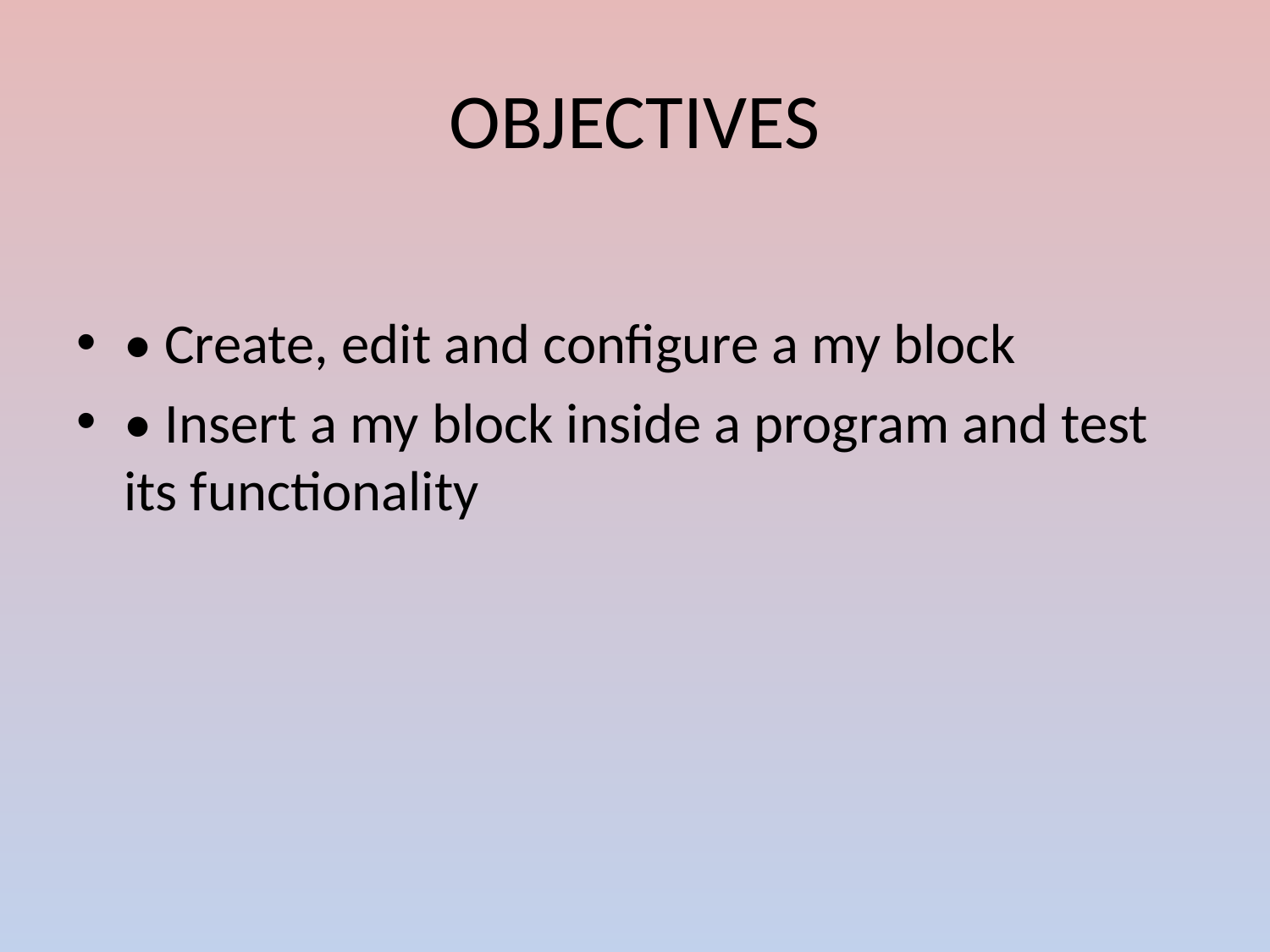

# OBJECTIVES

• Create, edit and configure a my block
• Insert a my block inside a program and test its functionality